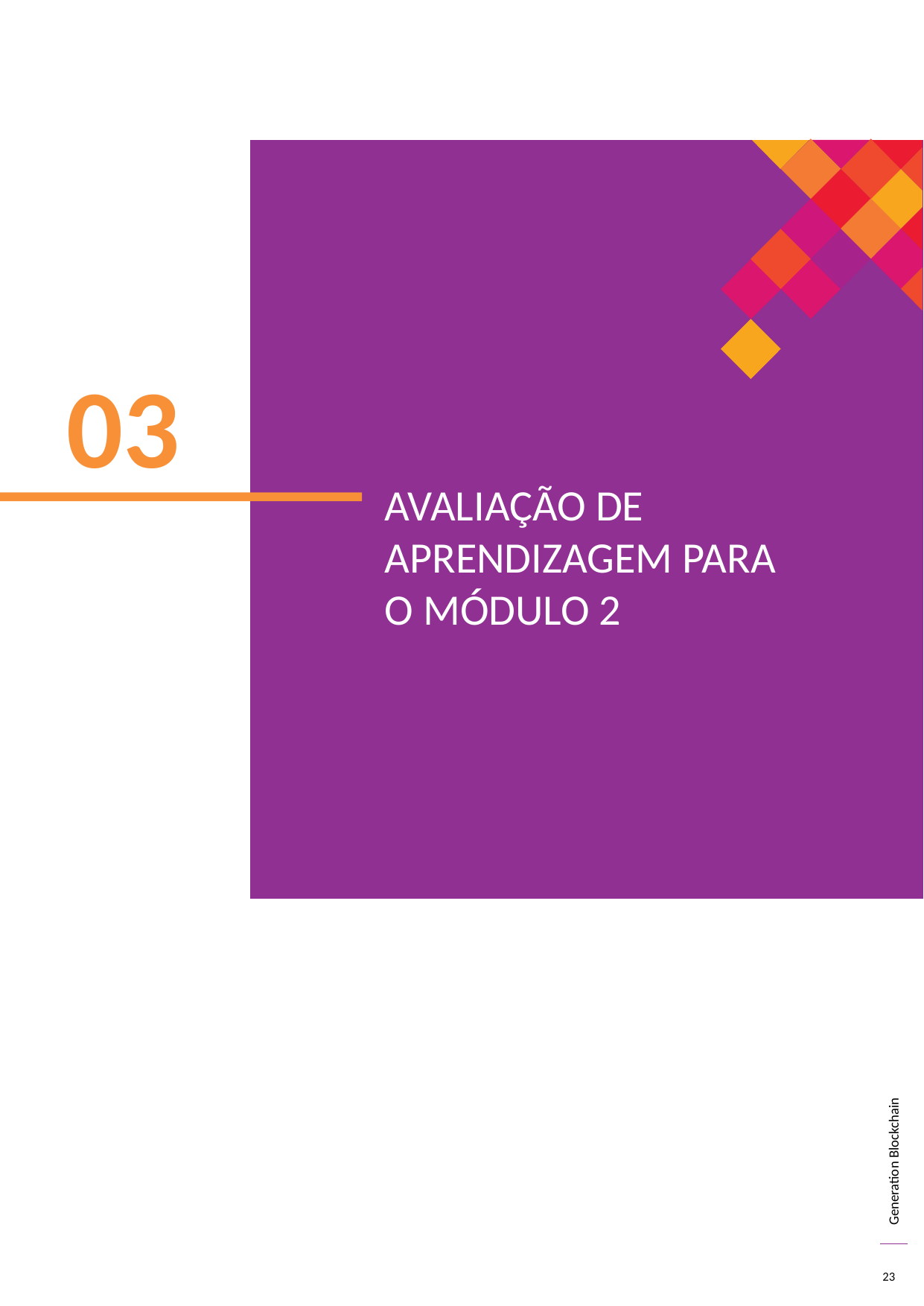

03
AVALIAÇÃO DE APRENDIZAGEM PARA O MÓDULO 2
23